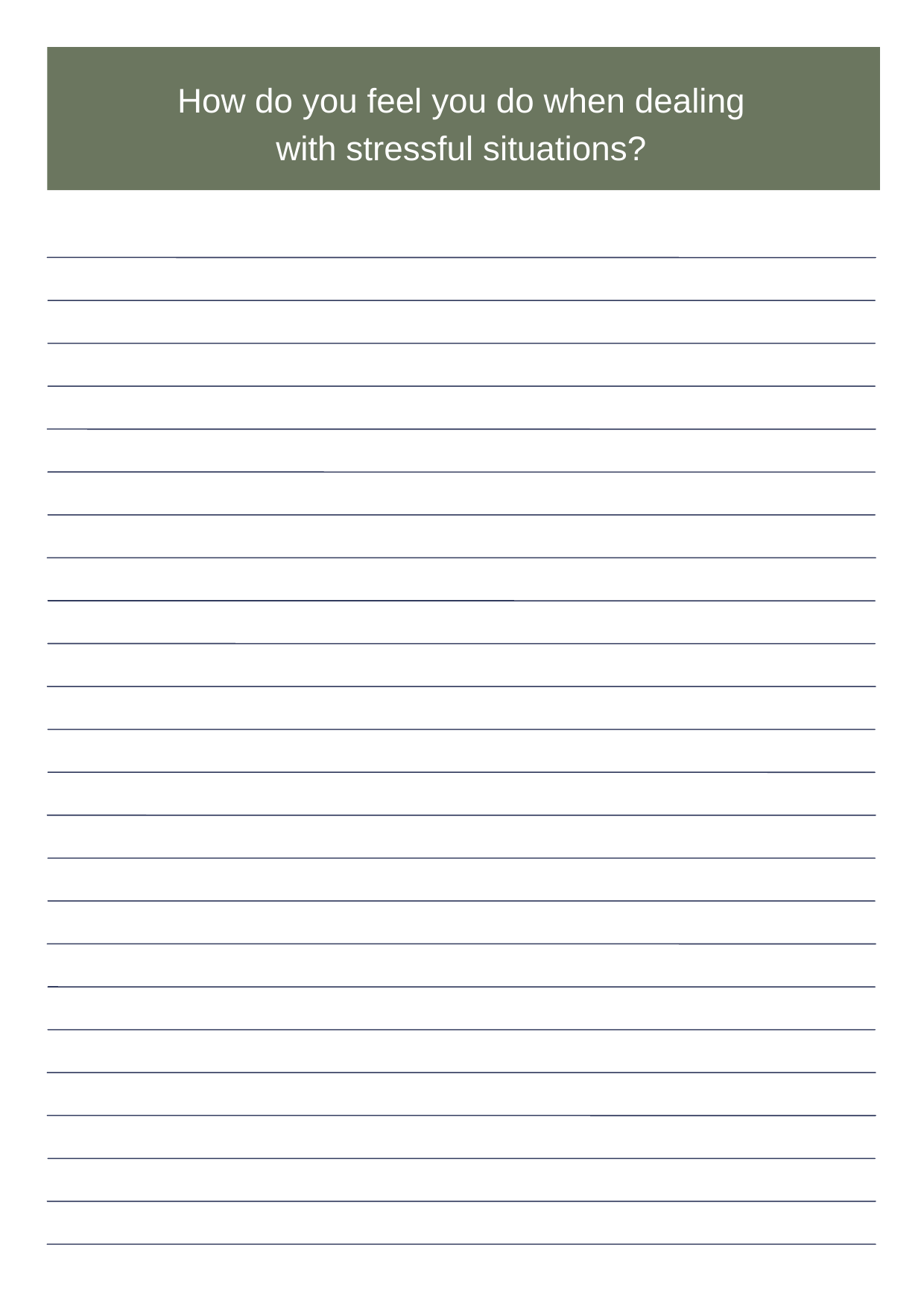

How do you feel you do when dealing with stressful situations?